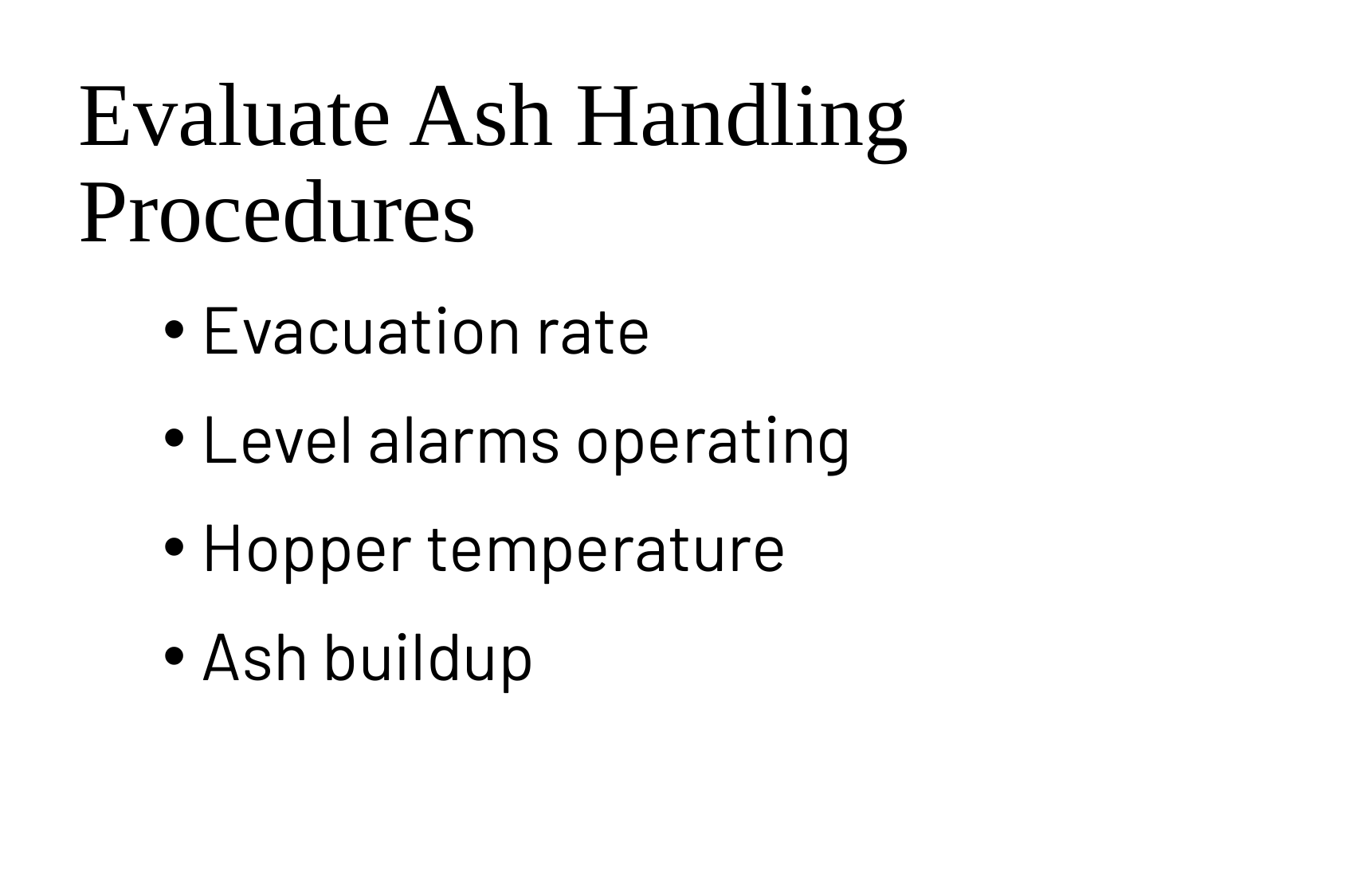

# Evaluate Ash Handling Procedures
 Evacuation rate
 Level alarms operating
 Hopper temperature
 Ash buildup